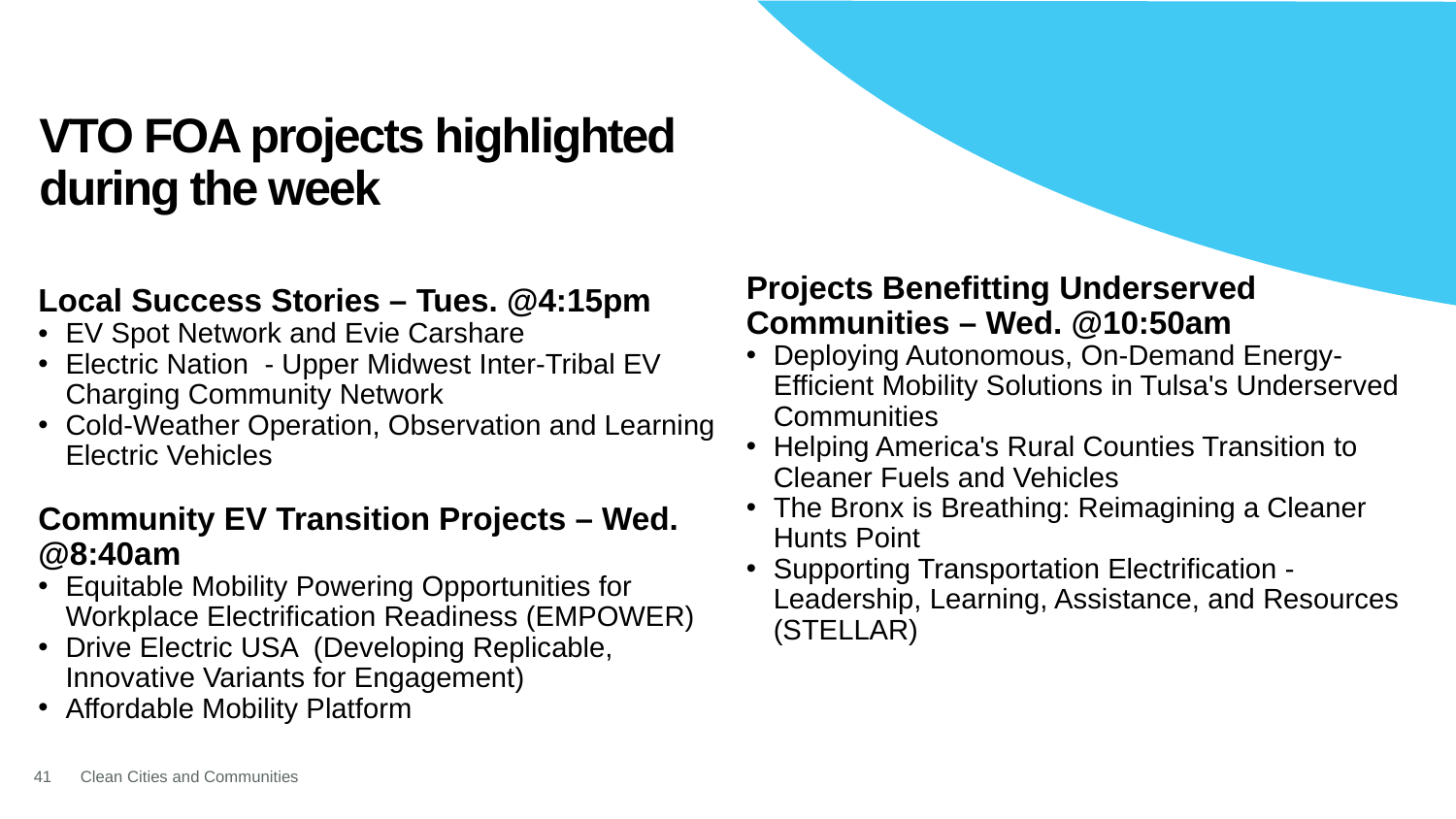

# VTO FOA projects highlighted during the week
Projects Benefitting Underserved Communities – Wed. @10:50am
Deploying Autonomous, On-Demand Energy-Efficient Mobility Solutions in Tulsa's Underserved Communities
Helping America's Rural Counties Transition to Cleaner Fuels and Vehicles
The Bronx is Breathing: Reimagining a Cleaner Hunts Point
Supporting Transportation Electrification - Leadership, Learning, Assistance, and Resources (STELLAR)

Local Success Stories – Tues. @4:15pm
EV Spot Network and Evie Carshare
Electric Nation  - Upper Midwest Inter-Tribal EV Charging Community Network
Cold-Weather Operation, Observation and Learning Electric Vehicles

Community EV Transition Projects – Wed. @8:40am
Equitable Mobility Powering Opportunities for Workplace Electrification Readiness (EMPOWER)
Drive Electric USA  (Developing Replicable, Innovative Variants for Engagement)
Affordable Mobility Platform

41
Clean Cities and Communities